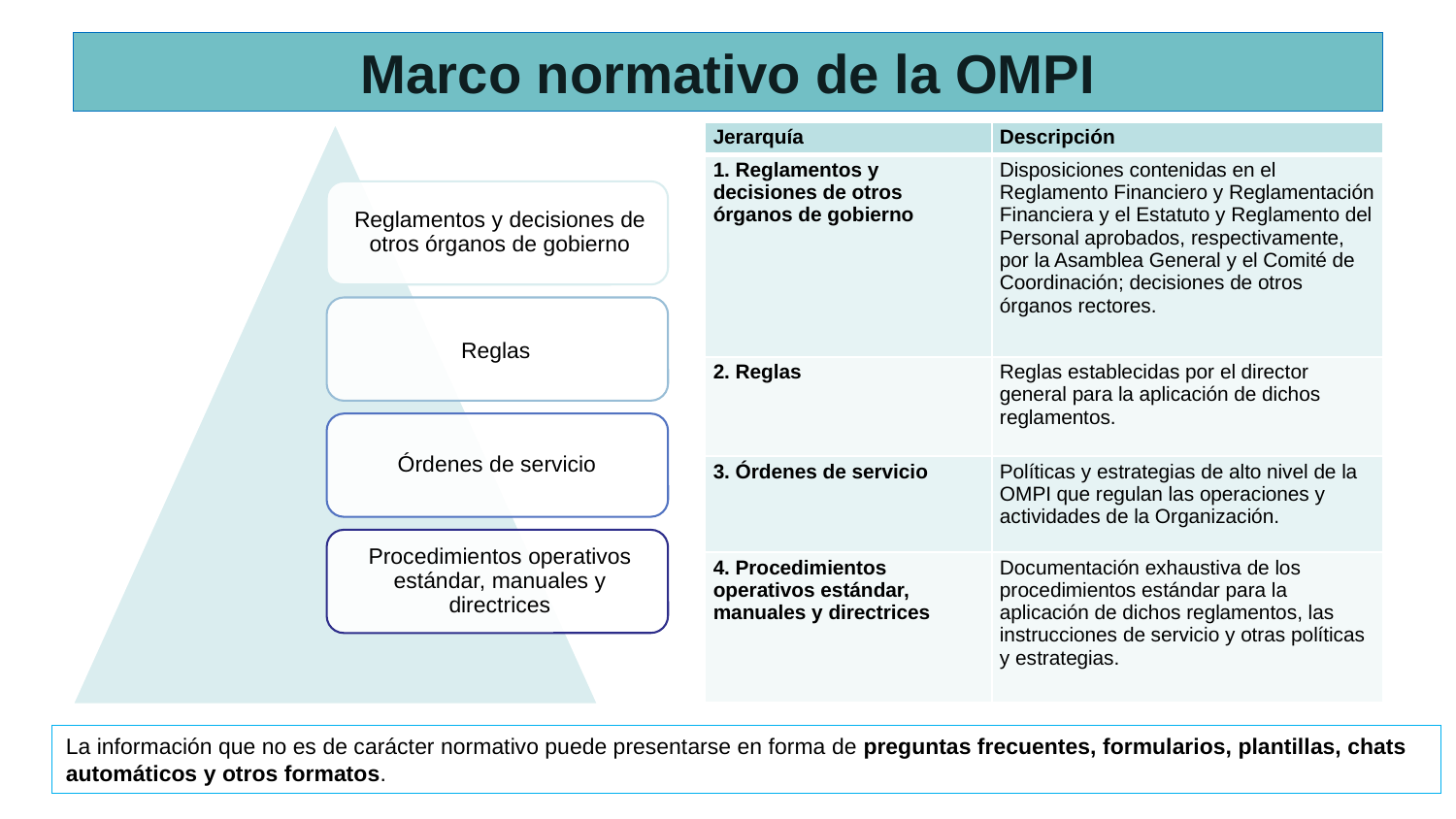

# Marco normativo de la OMPI
| Jerarquía | Descripción |
| --- | --- |
| 1. Reglamentos y decisiones de otros órganos de gobierno | Disposiciones contenidas en el Reglamento Financiero y Reglamentación Financiera y el Estatuto y Reglamento del Personal aprobados, respectivamente, por la Asamblea General y el Comité de Coordinación; decisiones de otros órganos rectores. |
| 2. Reglas | Reglas establecidas por el director general para la aplicación de dichos reglamentos. |
| 3. Órdenes de servicio | Políticas y estrategias de alto nivel de la OMPI que regulan las operaciones y actividades de la Organización. |
| 4. Procedimientos operativos estándar, manuales y directrices | Documentación exhaustiva de los procedimientos estándar para la aplicación de dichos reglamentos, las instrucciones de servicio y otras políticas y estrategias. |
Reglamentos y decisiones de otros órganos de gobierno
Reglas
Órdenes de servicio
Procedimientos operativos estándar, manuales y directrices
La información que no es de carácter normativo puede presentarse en forma de preguntas frecuentes, formularios, plantillas, chats automáticos y otros formatos.
5